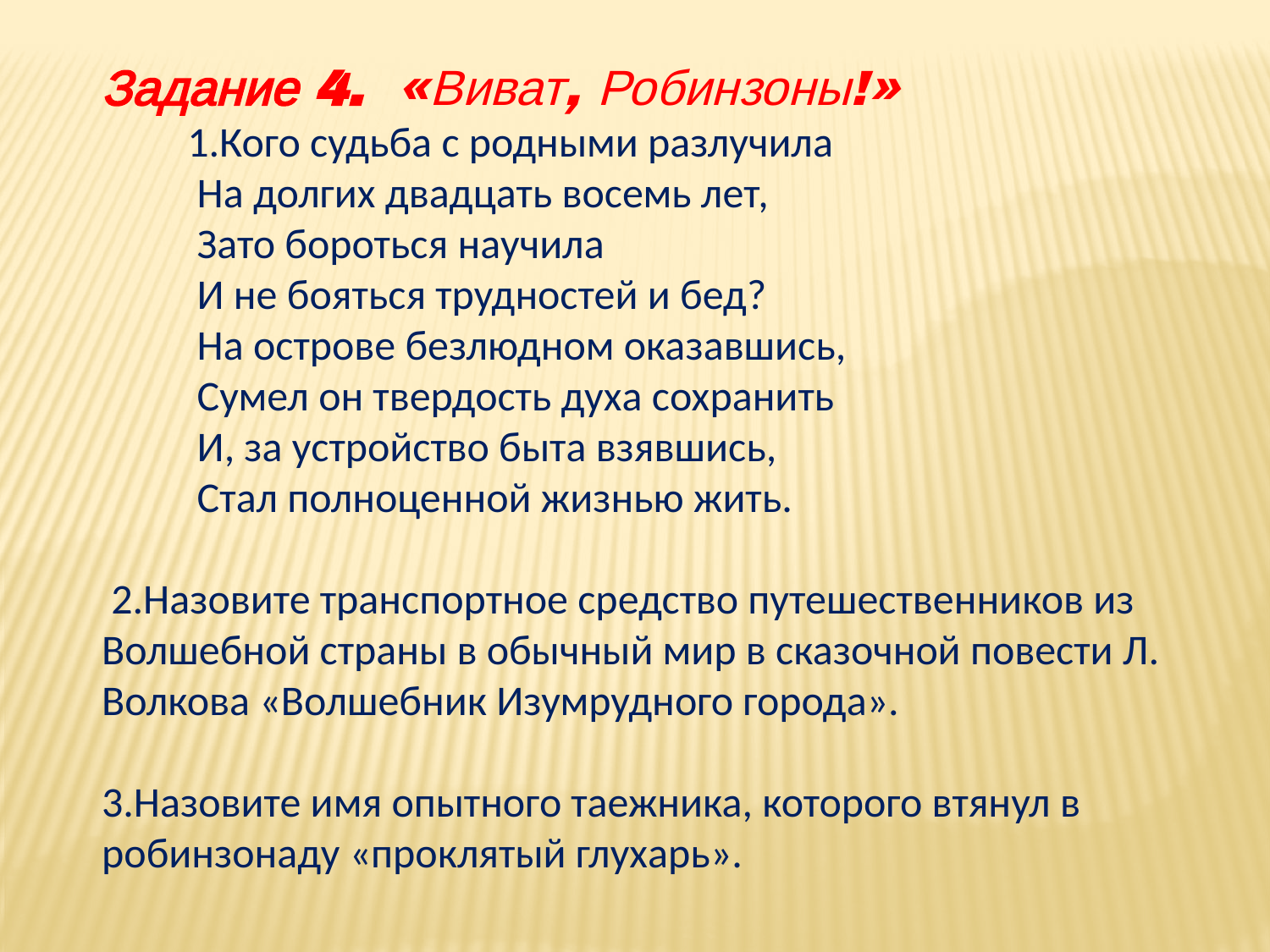

Задание 4.  «Виват, Робинзоны!»
         1.Кого судьба с родными разлучила
          На долгих двадцать восемь лет,
          Зато бороться научила
          И не бояться трудностей и бед?
          На острове безлюдном оказавшись,
          Сумел он твердость духа сохранить
          И, за устройство быта взявшись,
          Стал полноценной жизнью жить.

 2.Назовите транспортное средство путешественников из Вол­шебной страны в обычный мир в сказочной повести Л. Волкова «Волшебник Изумрудного города».

3.Назовите имя опытного таежника, которого втянул в робин­зонаду «проклятый глухарь».